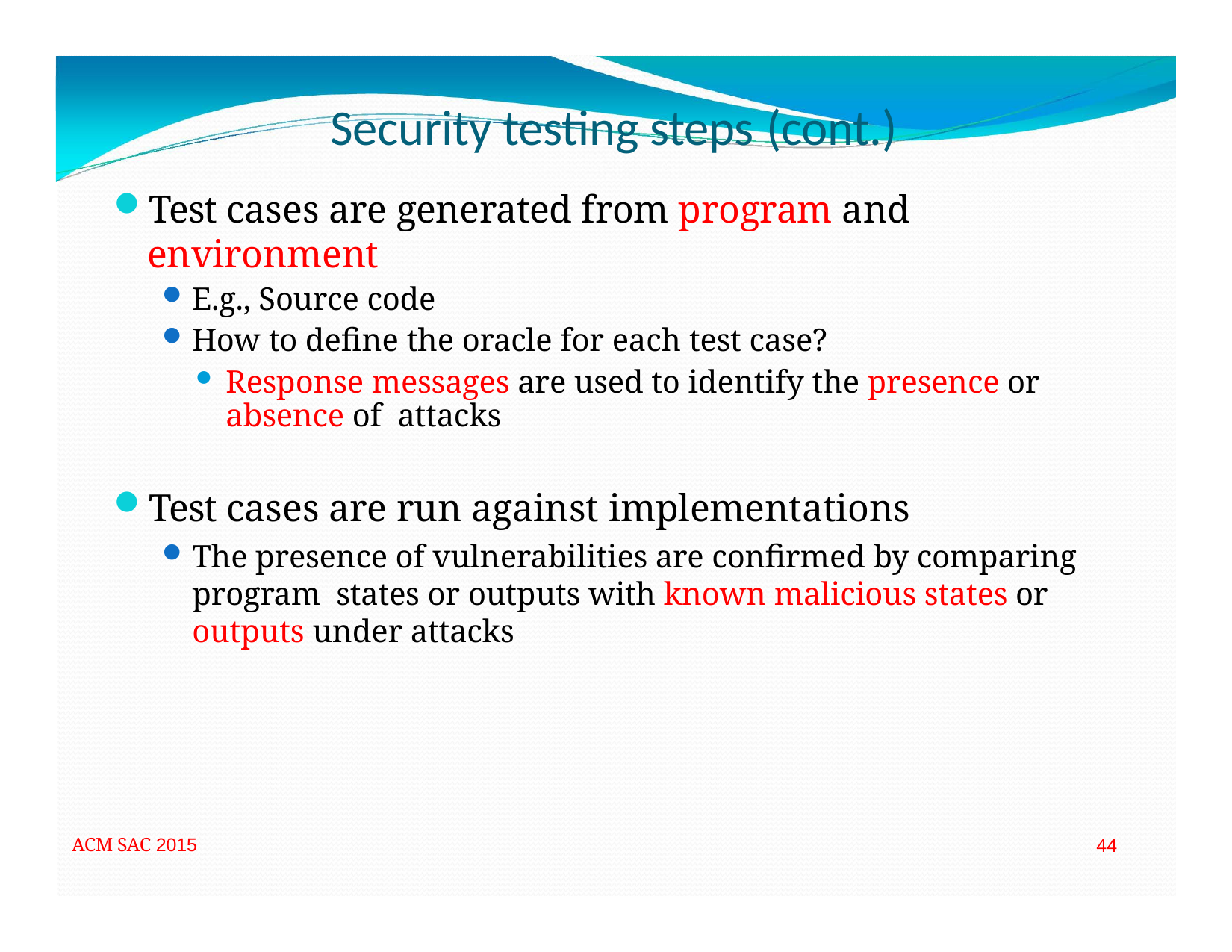

# Security testing steps (cont.)
Test cases are generated from program and environment
E.g., Source code
How to define the oracle for each test case?
Response messages are used to identify the presence or absence of  attacks

Test cases are run against implementations
The presence of vulnerabilities are confirmed by comparing program  states or outputs with known malicious states or outputs under attacks
ACM SAC 2015
44